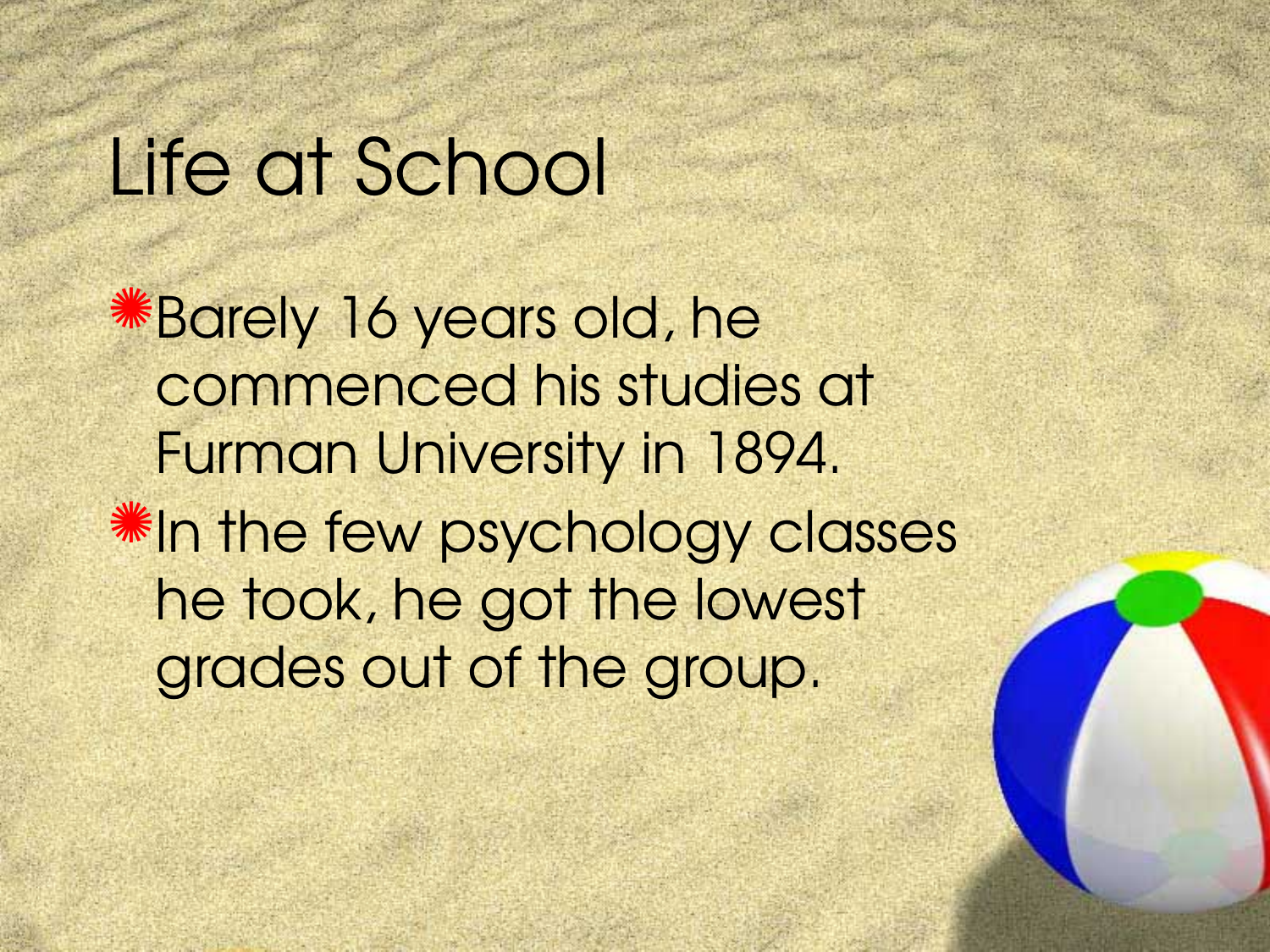

# Life at School
Barely 16 years old, he commenced his studies at Furman University in 1894.
In the few psychology classes he took, he got the lowest grades out of the group.